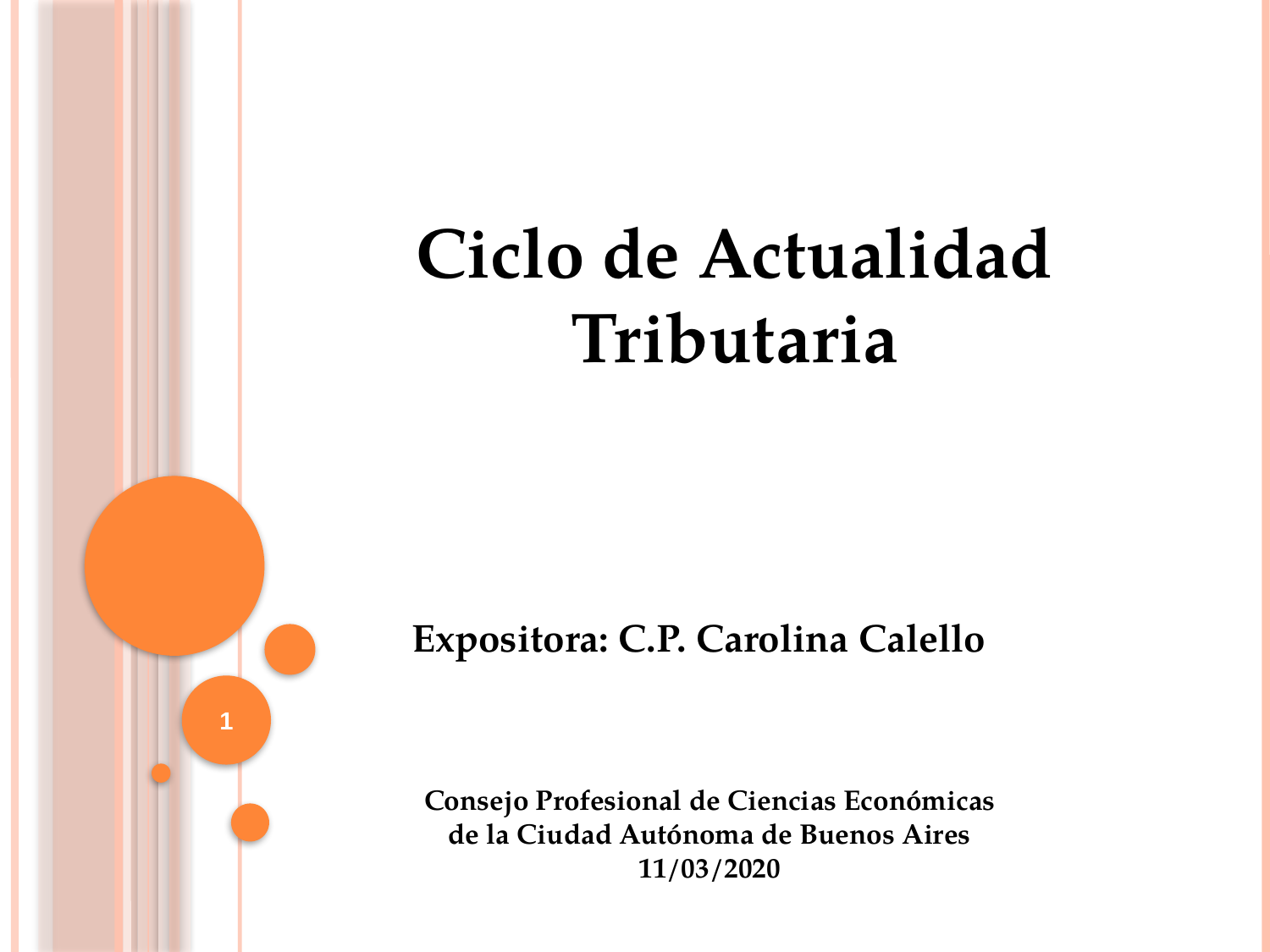

Ciclo de Actualidad Tributaria

Expositora: C.P. Carolina Calello
1
Consejo Profesional de Ciencias Económicas de la Ciudad Autónoma de Buenos Aires
11/03/2020